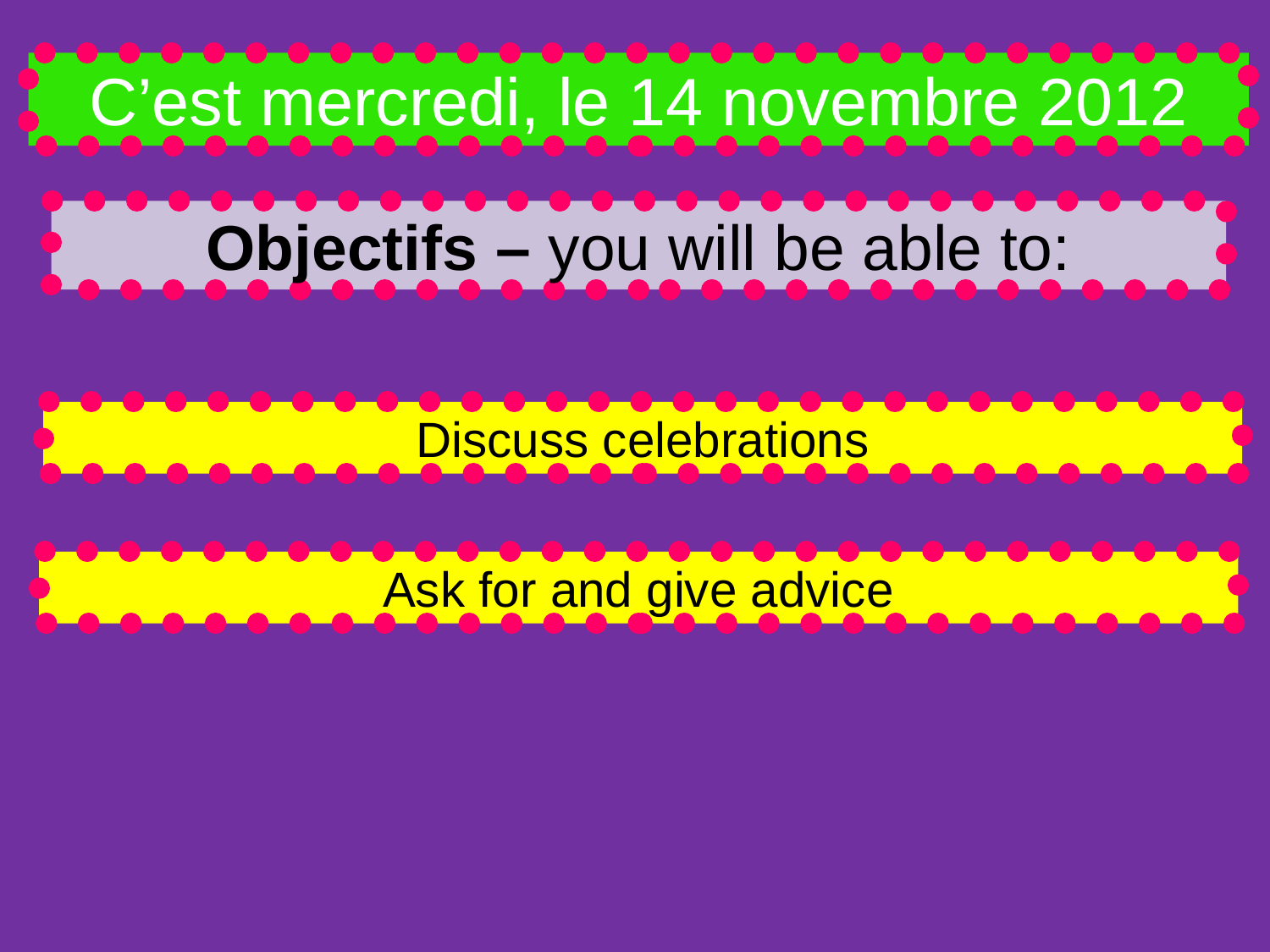

C’est mercredi, le 14 novembre 2012
Objectifs – you will be able to:
Discuss celebrations
Ask for and give advice